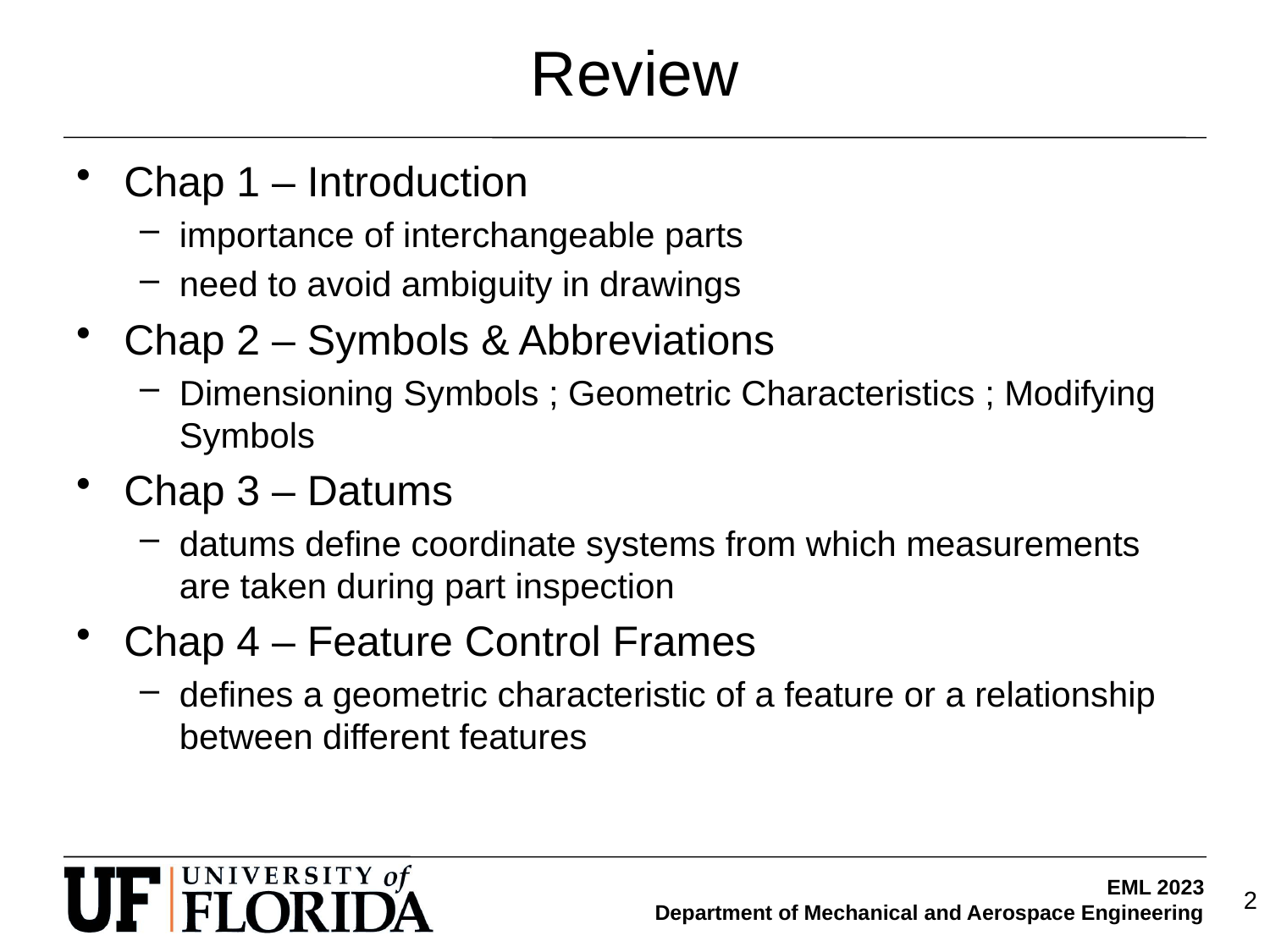

# Review
Chap 1 – Introduction
importance of interchangeable parts
need to avoid ambiguity in drawings
Chap 2 – Symbols & Abbreviations
Dimensioning Symbols ; Geometric Characteristics ; Modifying Symbols
Chap 3 – Datums
datums define coordinate systems from which measurements are taken during part inspection
Chap 4 – Feature Control Frames
defines a geometric characteristic of a feature or a relationship between different features
2